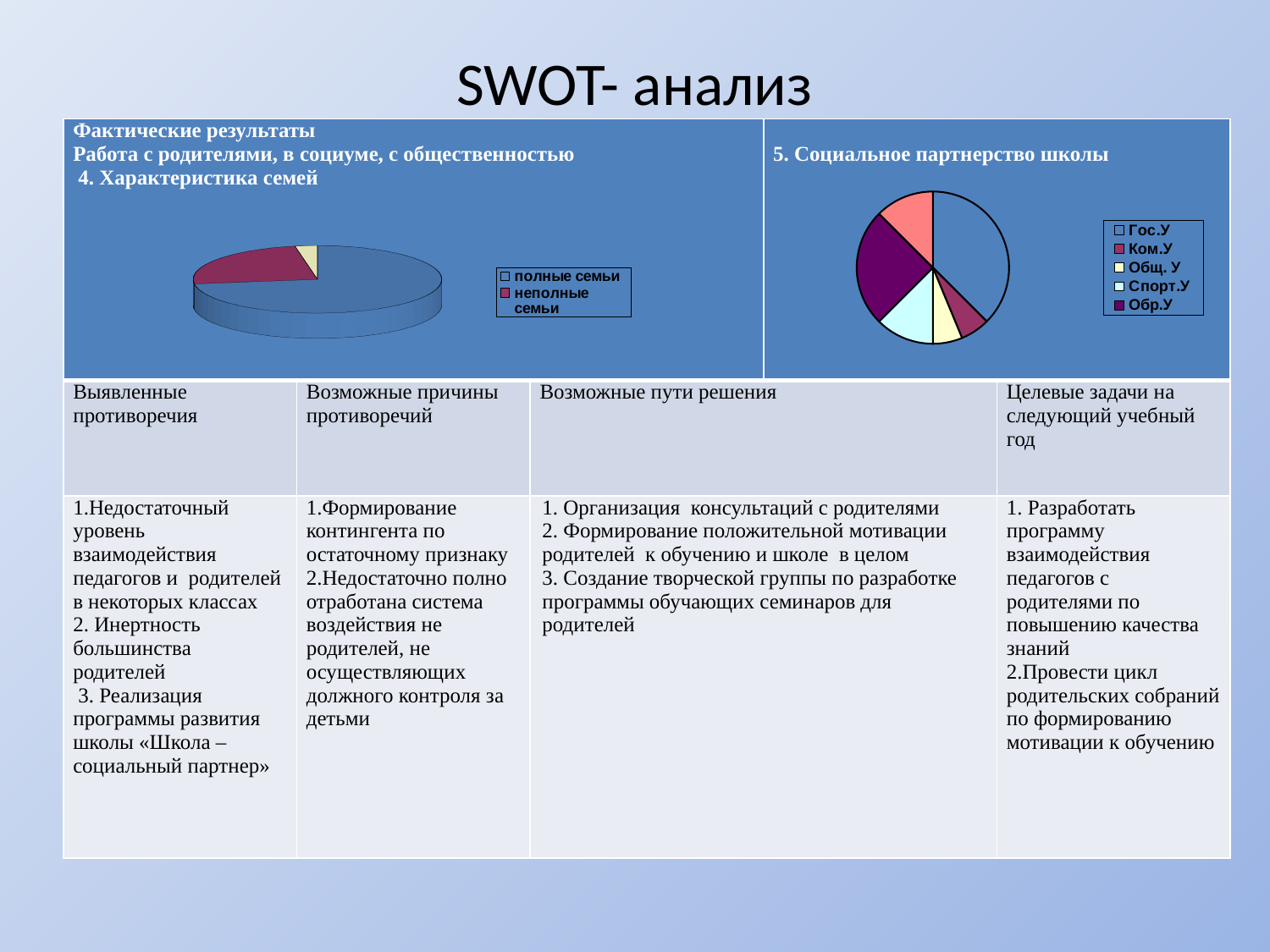

# SWOT- анализ
| Фактические результаты Работа с родителями, в социуме, с общественностью 4. Характеристика семей |  |  | 5. Социальное партнерство школы |  |
| --- | --- | --- | --- | --- |
| Выявленные противоречия | Возможные причины противоречий | Возможные пути решения |  | Целевые задачи на следующий учебный год |
| 1.Недостаточный уровень взаимодействия педагогов и родителей в некоторых классах 2. Инертность большинства родителей 3. Реализация программы развития школы «Школа – социальный партнер» | 1.Формирование контингента по остаточному признаку 2.Недостаточно полно отработана система воздействия не родителей, не осуществляющих должного контроля за детьми | 1. Организация консультаций с родителями 2. Формирование положительной мотивации родителей к обучению и школе в целом 3. Создание творческой группы по разработке программы обучающих семинаров для родителей |  | 1. Разработать программу взаимодействия педагогов с родителями по повышению качества знаний 2.Провести цикл родительских собраний по формированию мотивации к обучению |

### Chart

| Category | партеры |  |  |
|---|---|---|---|
| Гос.У | 12.0 | None | None |
| Ком.У | 2.0 | None | None |
| Общ. У  | 2.0 | None | None |
| Спорт.У | 4.0 | None | None |
| Обр.У | 8.0 | None | None |
| У здрав. | 4.0 | None | None |

[unsupported chart]